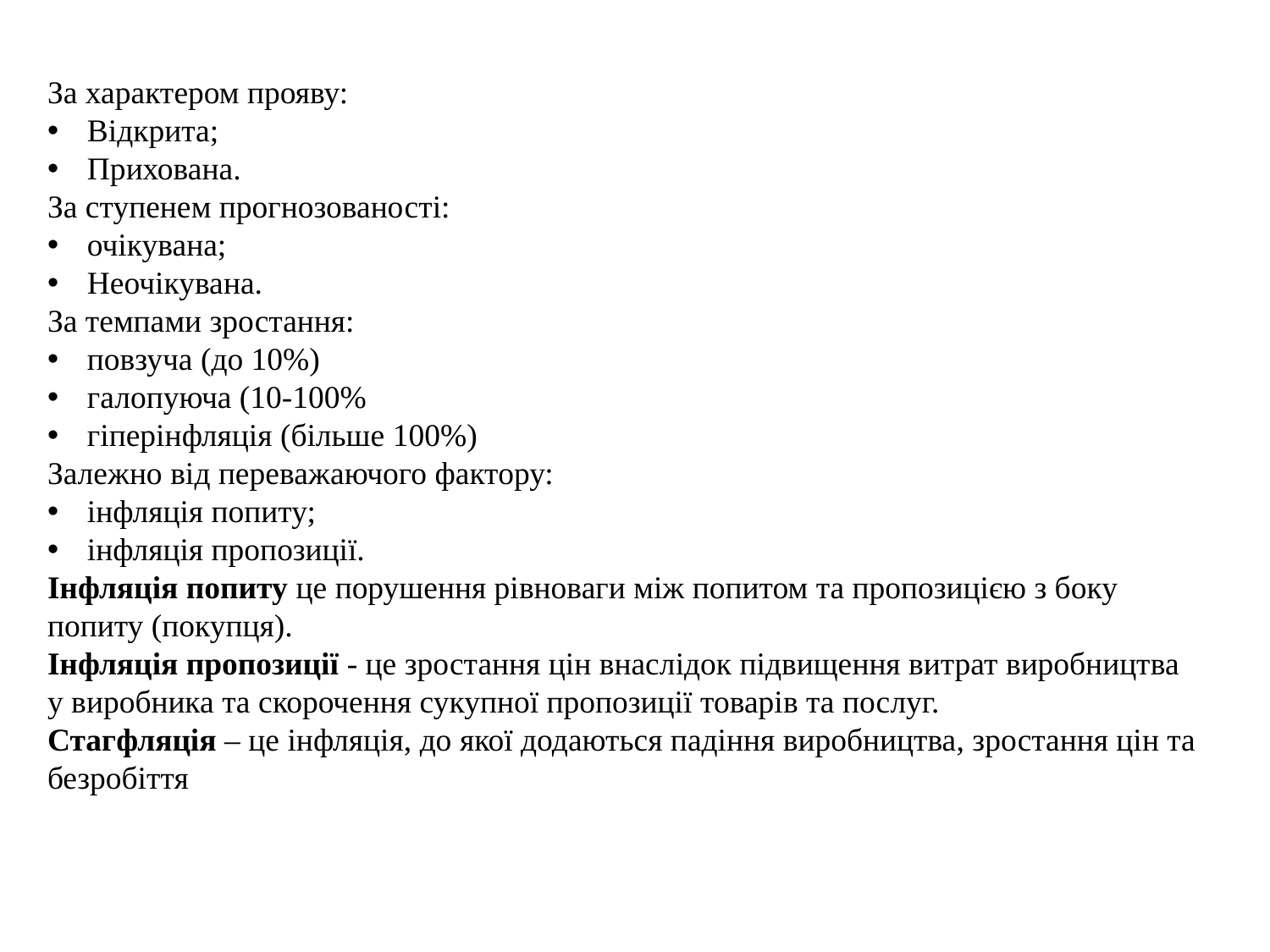

За характером прояву:
Відкрита;
Прихована.
За ступенем прогнозованості:
очікувана;
Неочікувана.
За темпами зростання:
повзуча (до 10%)
галопуюча (10-100%
гіперінфляція (більше 100%)
Залежно від переважаючого фактору:
інфляція попиту;
інфляція пропозиції.
Інфляція попиту це порушення рівноваги між попитом та пропозицією з боку попиту (покупця).
Інфляція пропозиції - це зростання цін внаслідок підвищення витрат виробництва у виробника та скорочення сукупної пропозиції товарів та послуг.
Стагфляція – це інфляція, до якої додаються падіння виробництва, зростання цін та безробіття